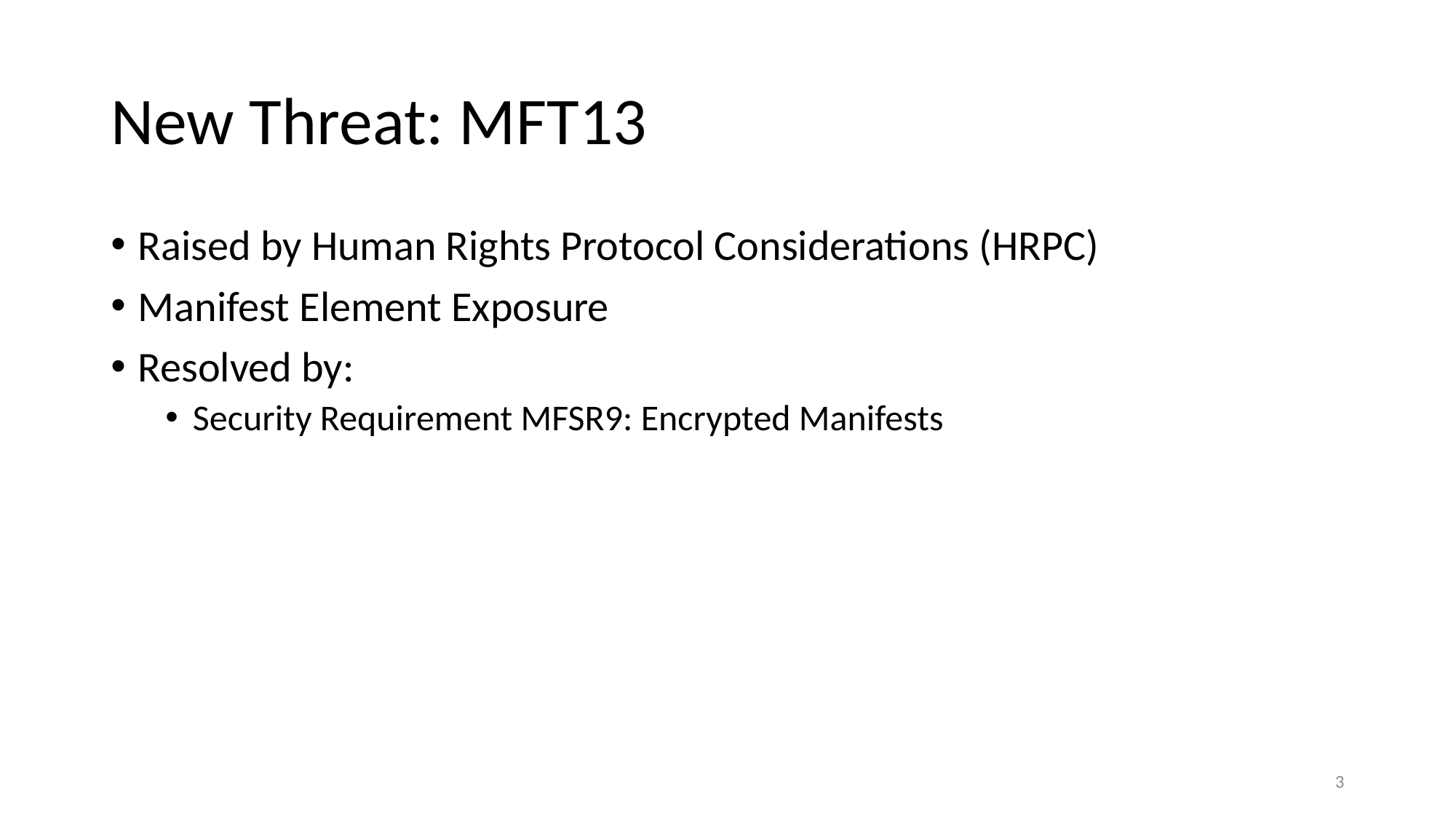

# New Threat: MFT13
Raised by Human Rights Protocol Considerations (HRPC)
Manifest Element Exposure
Resolved by:
Security Requirement MFSR9: Encrypted Manifests
3